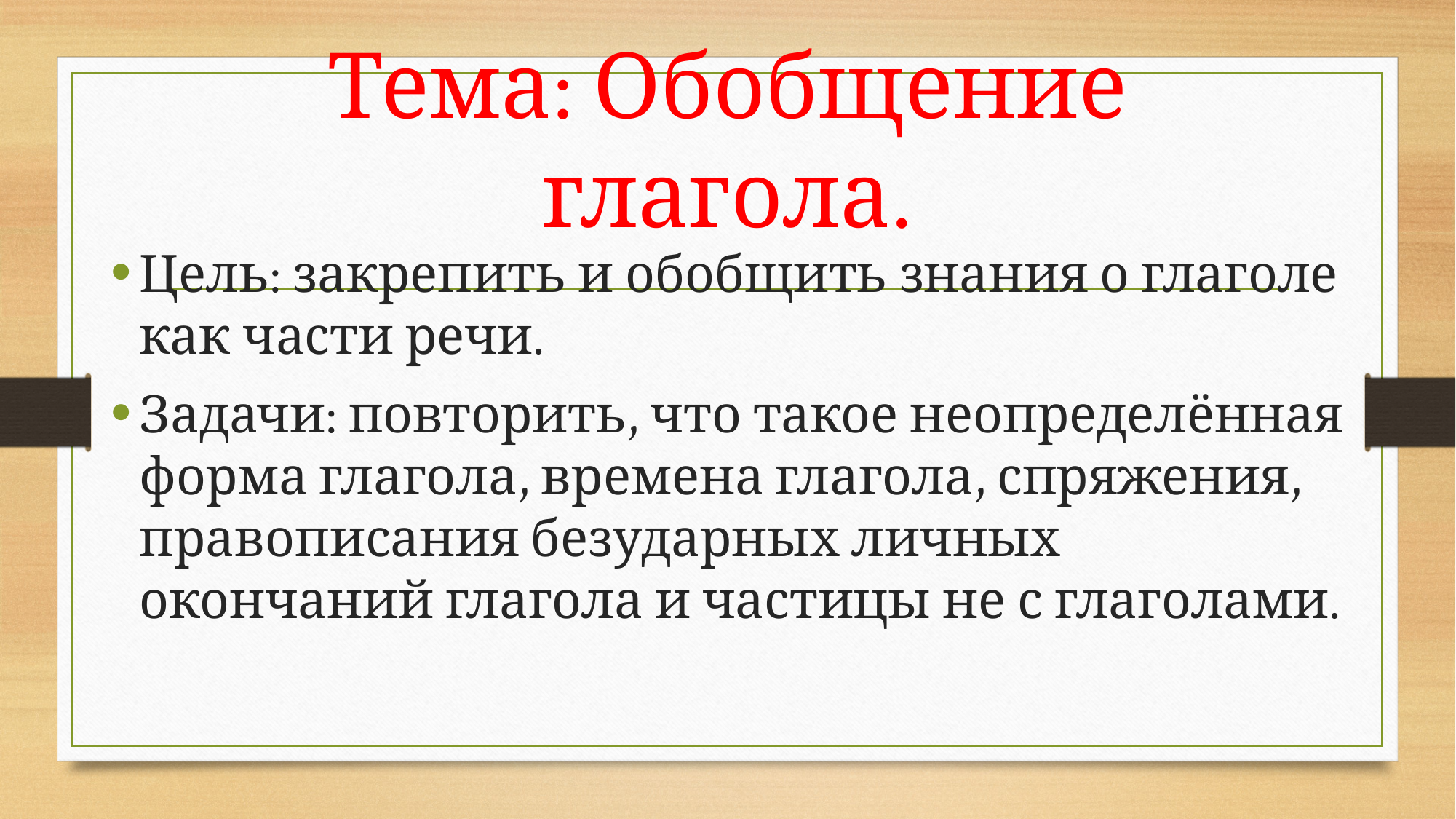

# Тема: Обобщение глагола.
Цель: закрепить и обобщить знания о глаголе как части речи.
Задачи: повторить, что такое неопределённая форма глагола, времена глагола, спряжения, правописания безударных личных окончаний глагола и частицы не с глаголами.